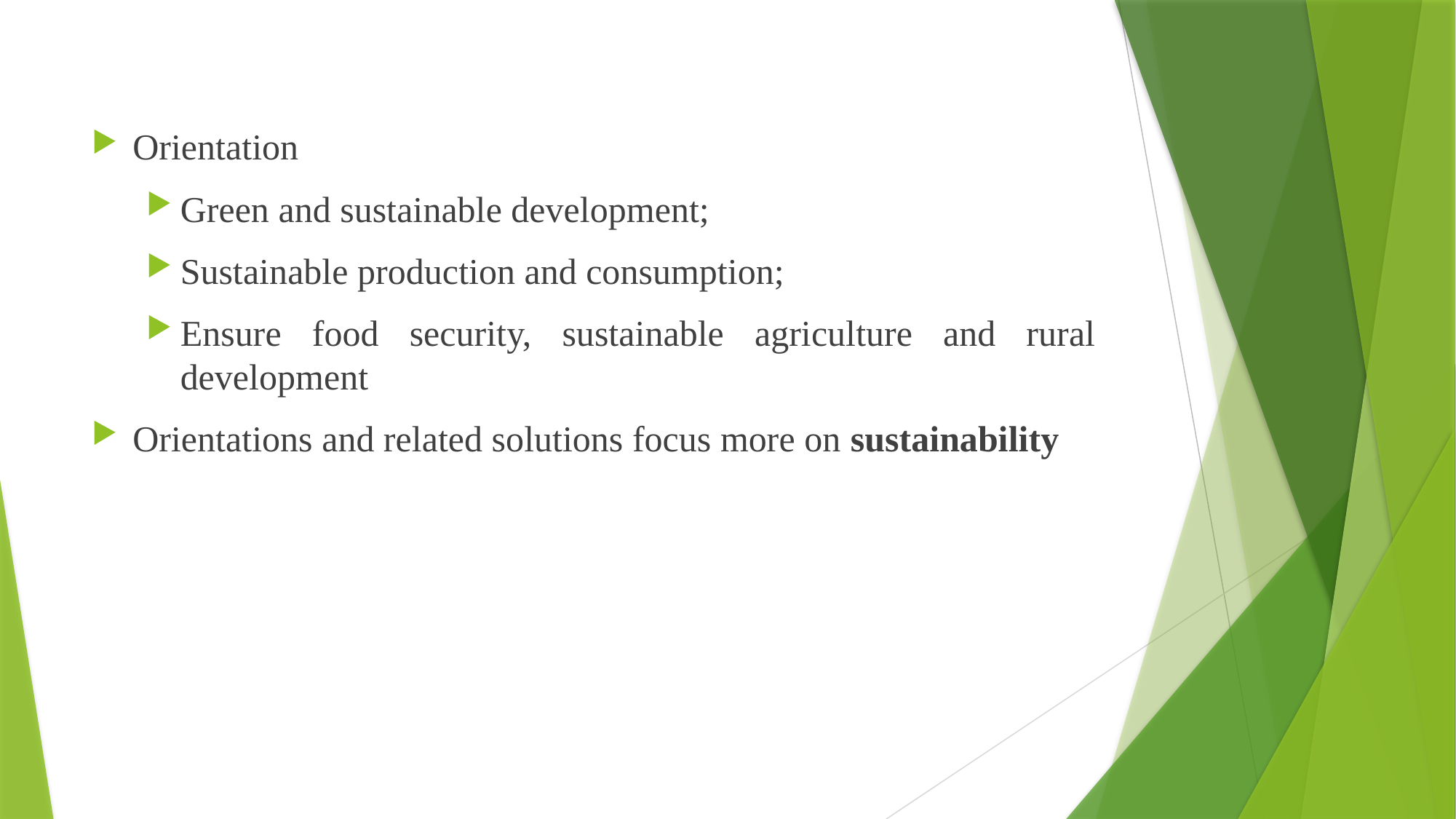

Orientation
Green and sustainable development;
Sustainable production and consumption;
Ensure food security, sustainable agriculture and rural development
Orientations and related solutions focus more on sustainability